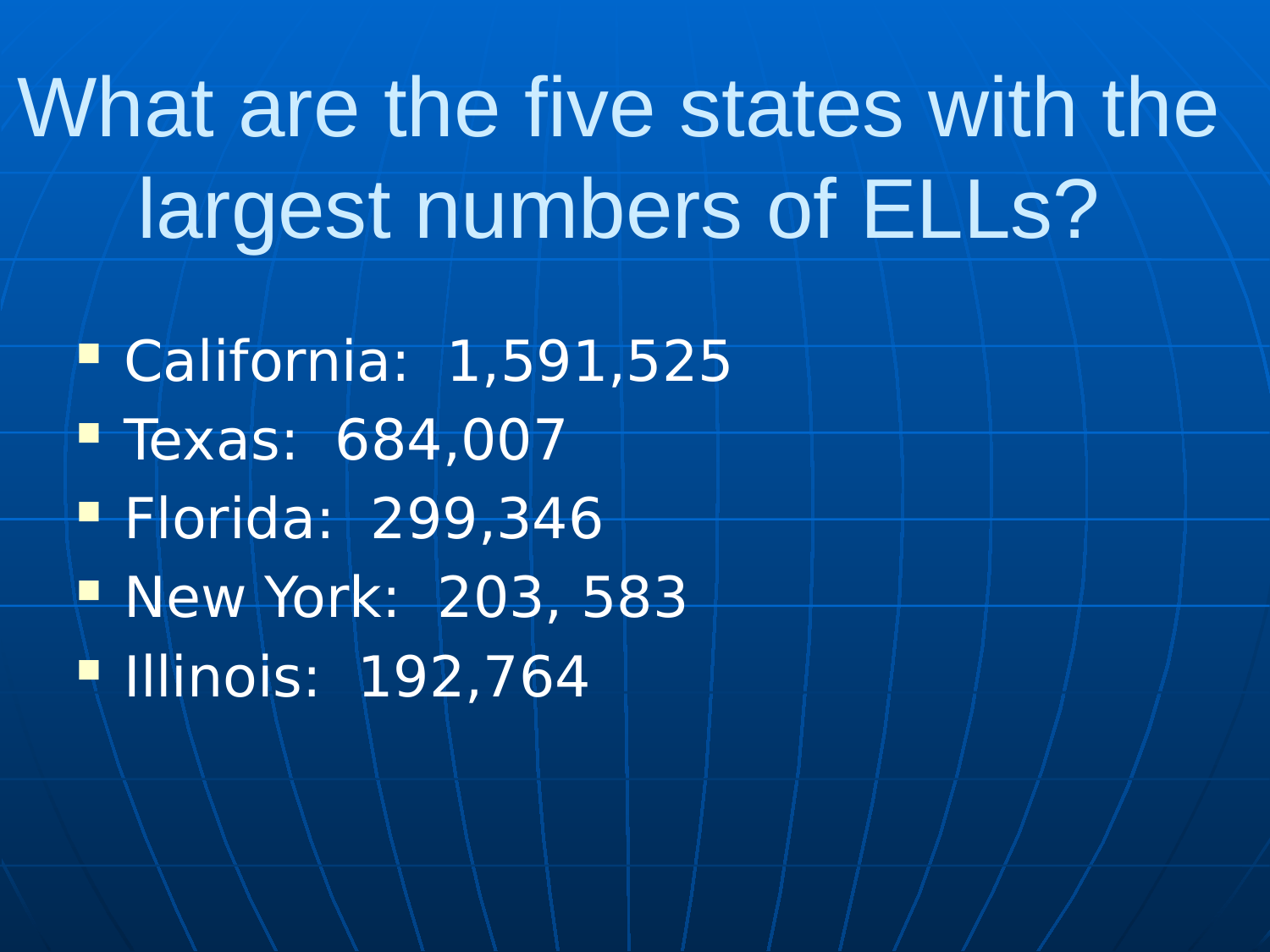

# What are the five states with the largest numbers of ELLs?
California:  1,591,525
Texas:  684,007
Florida:  299,346
New York:  203, 583
Illinois:  192,764